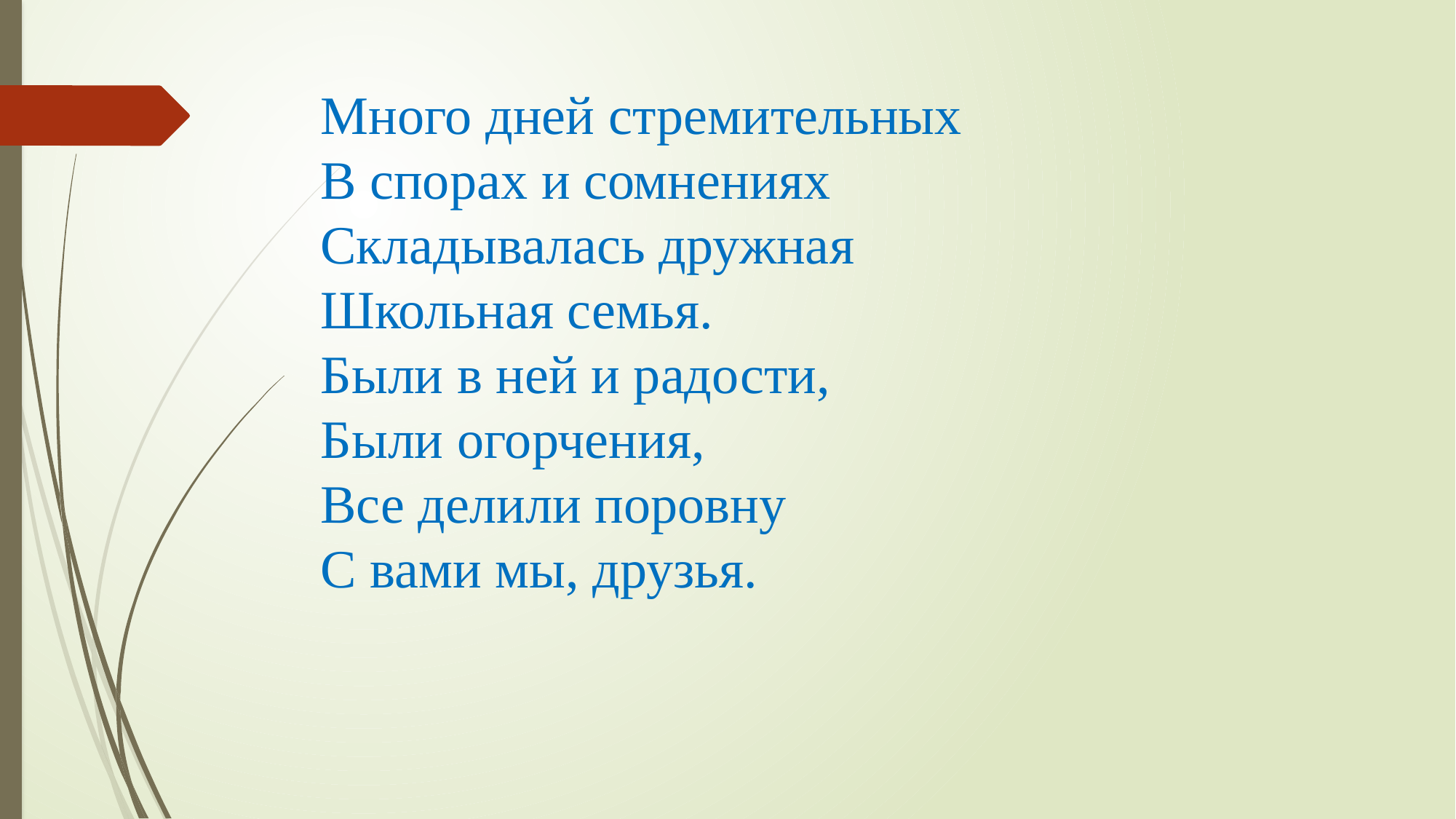

# Много дней стремительных  В спорах и сомнениях  Складывалась дружная  Школьная семья.  Были в ней и радости,  Были огорчения,  Все делили поровну  С вами мы, друзья.